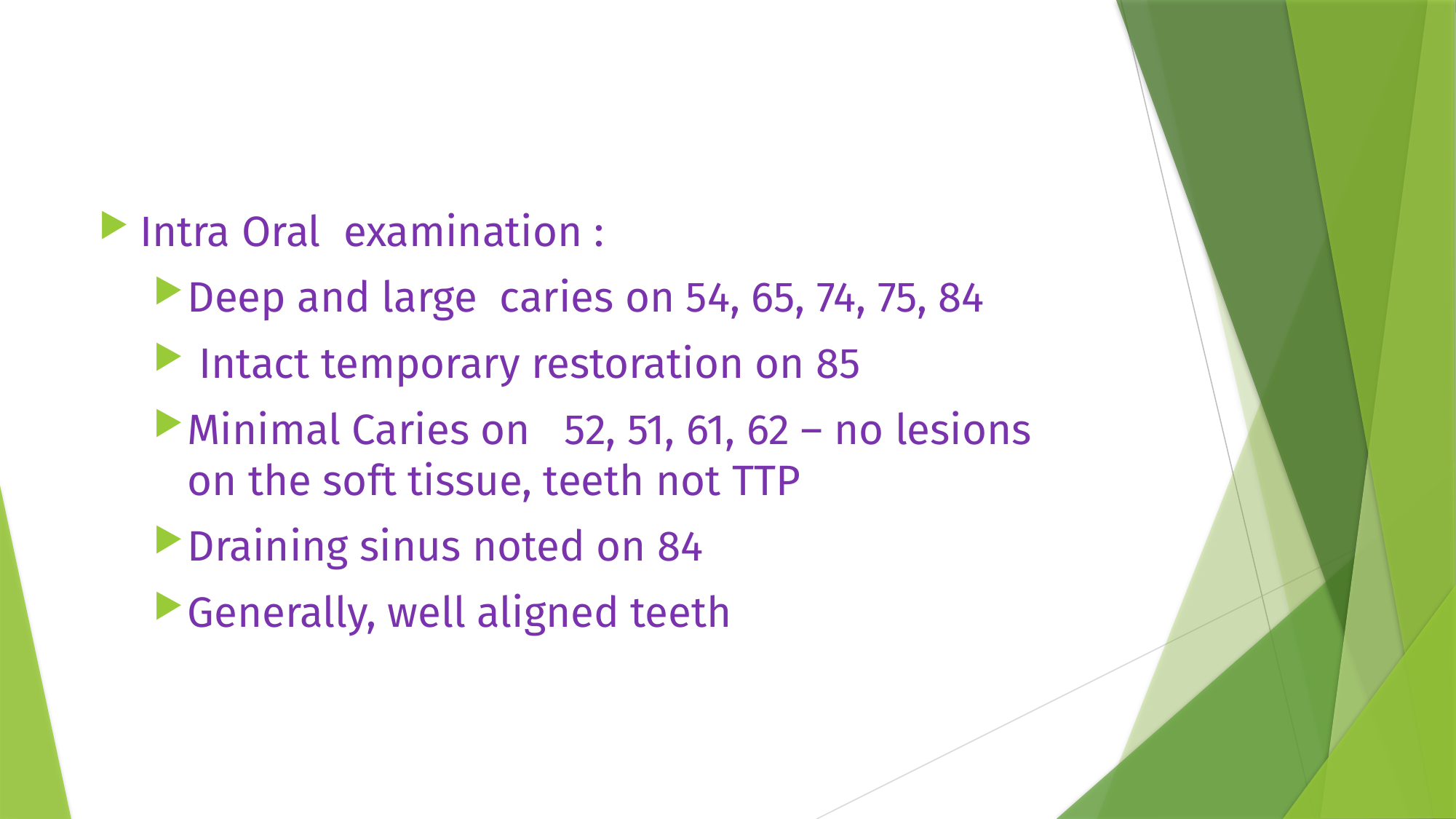

#
Intra Oral  examination :
Deep and large  caries on 54, 65, 74, 75, 84
 Intact temporary restoration on 85
Minimal Caries on   52, 51, 61, 62 – no lesions on the soft tissue, teeth not TTP
Draining sinus noted on 84
Generally, well aligned teeth